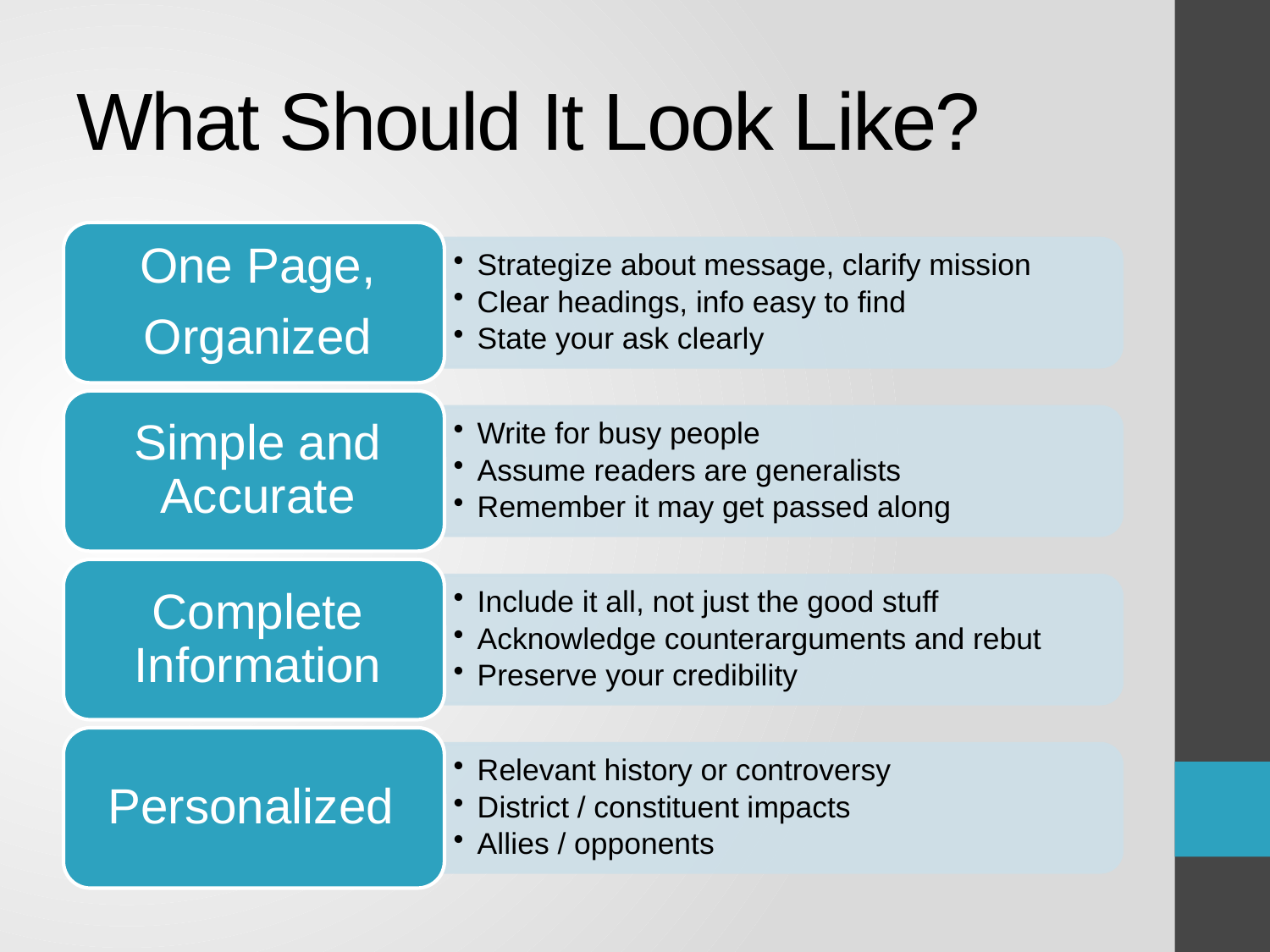

# What Should It Look Like?
Strategize about message, clarify mission
Clear headings, info easy to find
State your ask clearly
One Page,
Organized
Write for busy people
Assume readers are generalists
Remember it may get passed along
Simple and Accurate
Include it all, not just the good stuff
Acknowledge counterarguments and rebut
Preserve your credibility
Complete Information
Relevant history or controversy
District / constituent impacts
Allies / opponents
Personalized